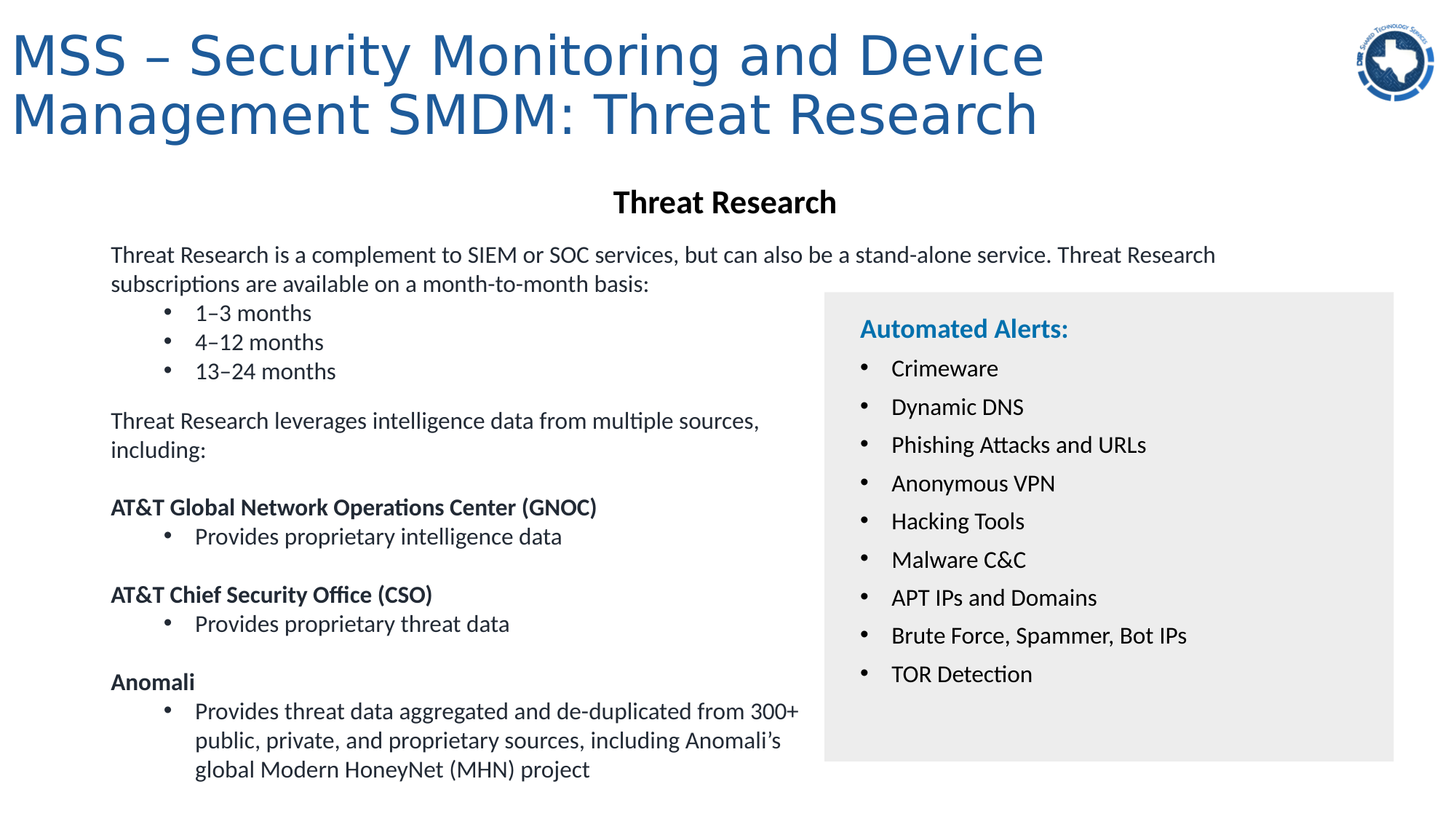

# MSS – Security Monitoring and Device Management SMDM: Threat Research

Threat Research
Threat Research is a complement to SIEM or SOC services, but can also be a stand-alone service. Threat Research subscriptions are available on a month-to-month basis:
1–3 months
4–12 months
13–24 months

Automated Alerts:
Crimeware
Dynamic DNS
Phishing Attacks and URLs
Anonymous VPN
Hacking Tools
Malware C&C
APT IPs and Domains
Brute Force, Spammer, Bot IPs
TOR Detection
Threat Research leverages intelligence data from multiple sources, including:

AT&T Global Network Operations Center (GNOC)
Provides proprietary intelligence data
AT&T Chief Security Office (CSO)
Provides proprietary threat data
Anomali
Provides threat data aggregated and de-duplicated from 300+ public, private, and proprietary sources, including Anomali’s global Modern HoneyNet (MHN) project